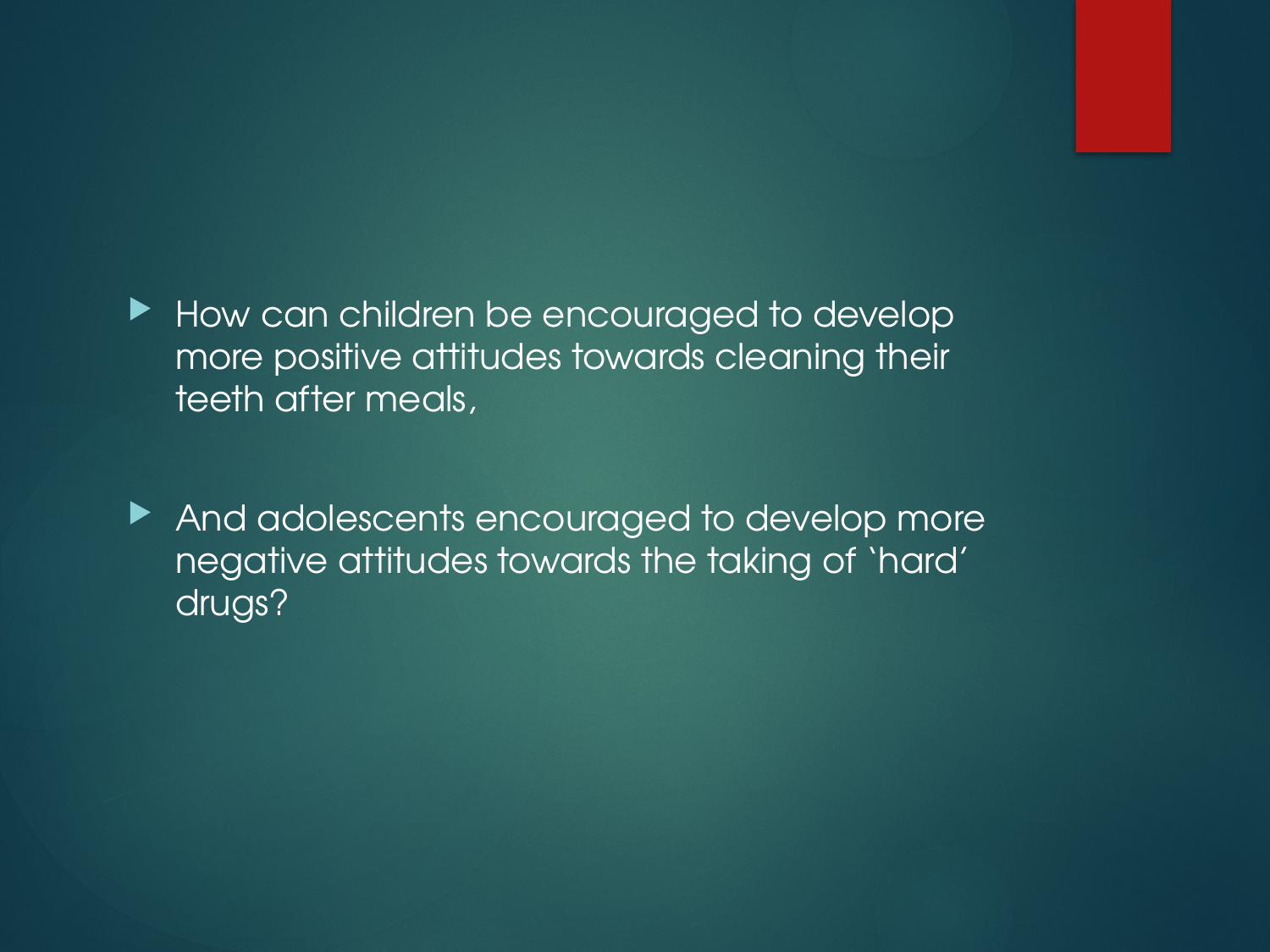

#
How can children be encouraged to develop more positive attitudes towards cleaning their teeth after meals,

And adolescents encouraged to develop more negative attitudes towards the taking of ‘hard’ drugs?